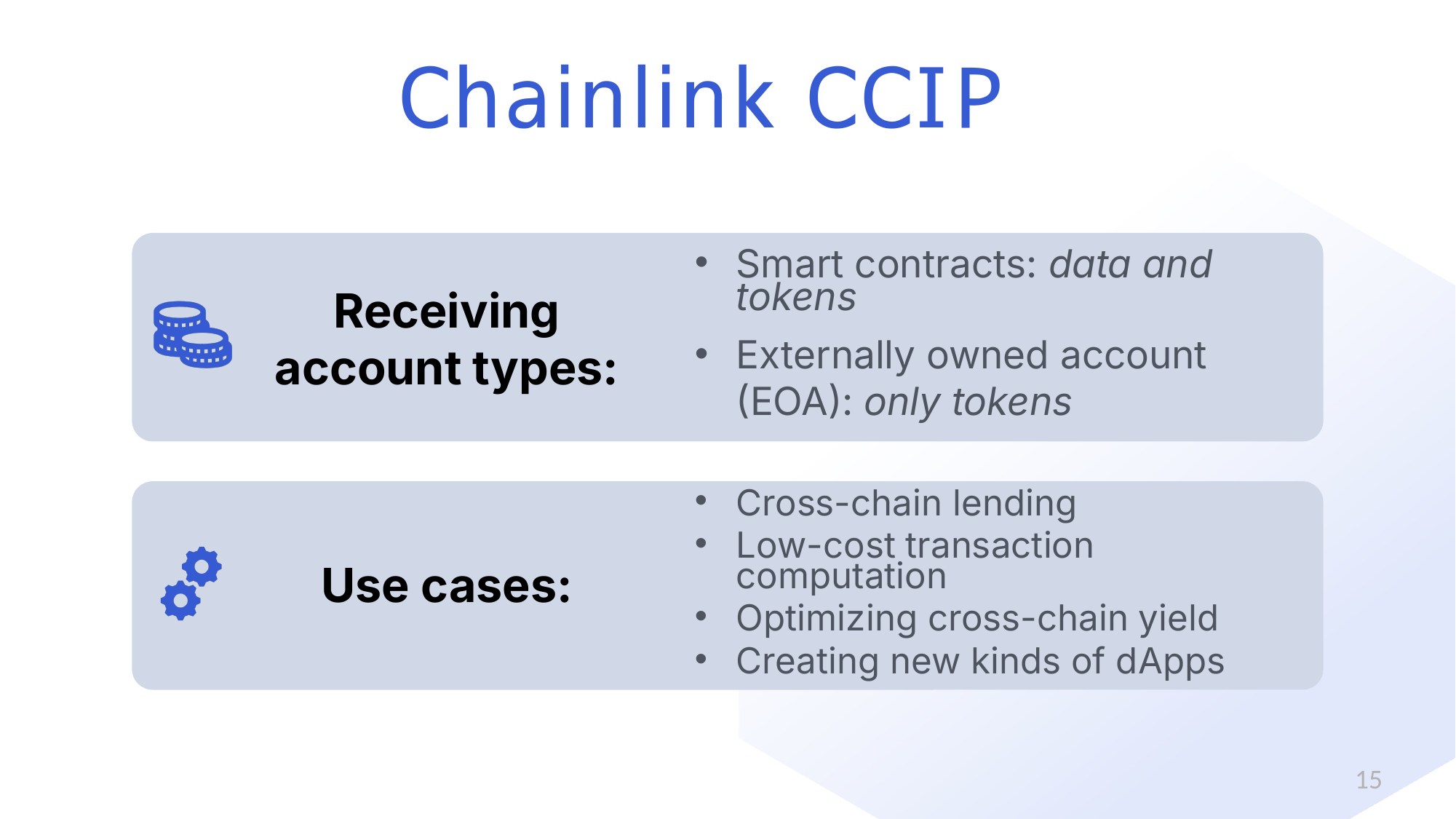

Chainlink CCIP

Receiving account types:
Smart contracts: data and tokens
Externally owned account (EOA): only tokens

Use cases:
Cross-chain lending
Low-cost transaction computation
Optimizing cross-chain yield
Creating new kinds of dApps

15